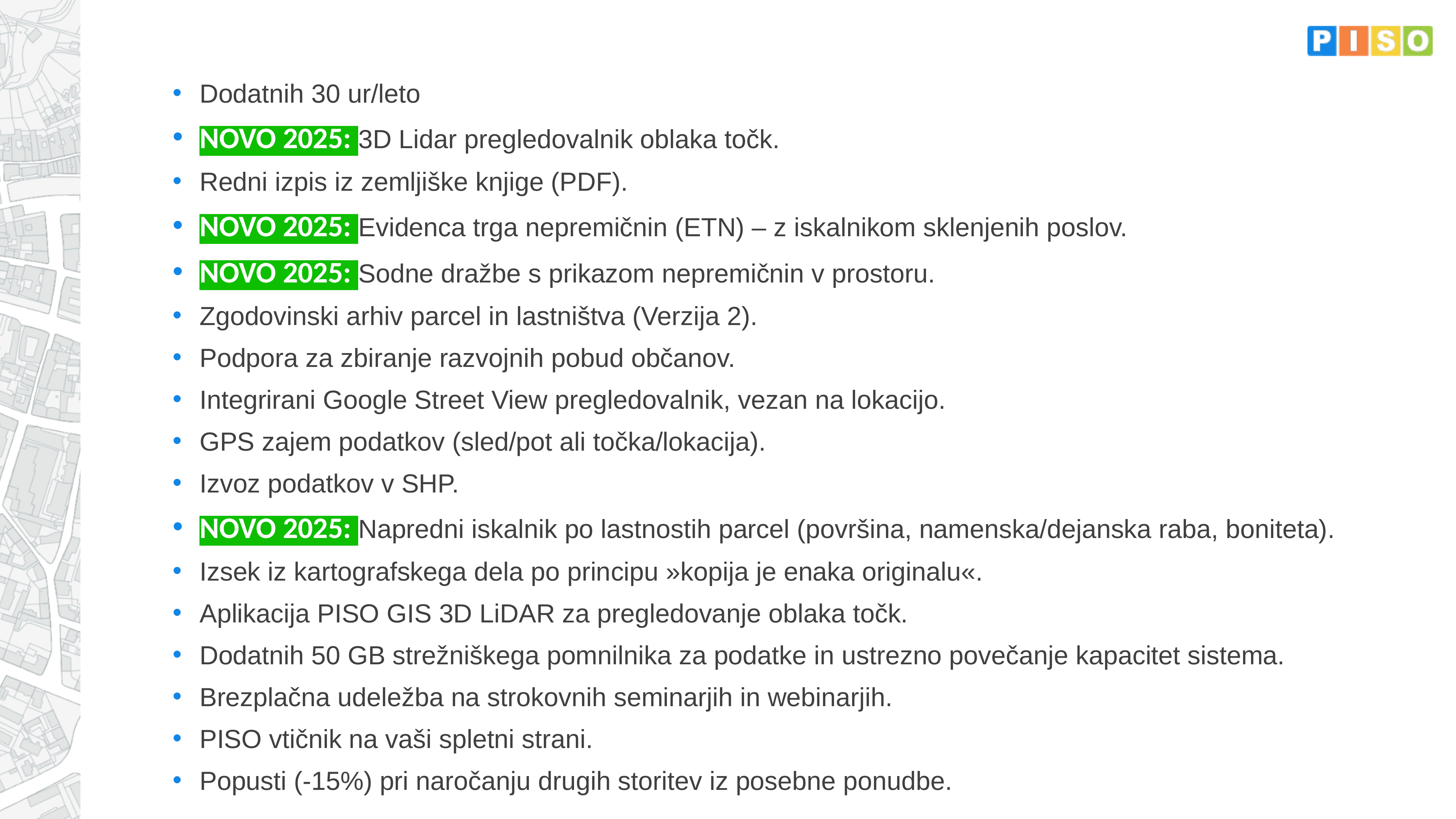

Dodatnih 30 ur/leto
NOVO 2025: 3D Lidar pregledovalnik oblaka točk.
Redni izpis iz zemljiške knjige (PDF).
NOVO 2025: Evidenca trga nepremičnin (ETN) – z iskalnikom sklenjenih poslov.
NOVO 2025: Sodne dražbe s prikazom nepremičnin v prostoru.
Zgodovinski arhiv parcel in lastništva (Verzija 2).
Podpora za zbiranje razvojnih pobud občanov.
Integrirani Google Street View pregledovalnik, vezan na lokacijo.
GPS zajem podatkov (sled/pot ali točka/lokacija).
Izvoz podatkov v SHP.
NOVO 2025: Napredni iskalnik po lastnostih parcel (površina, namenska/dejanska raba, boniteta).
Izsek iz kartografskega dela po principu »kopija je enaka originalu«.
Aplikacija PISO GIS 3D LiDAR za pregledovanje oblaka točk.
Dodatnih 50 GB strežniškega pomnilnika za podatke in ustrezno povečanje kapacitet sistema.
Brezplačna udeležba na strokovnih seminarjih in webinarjih.
PISO vtičnik na vaši spletni strani.
Popusti (-15%) pri naročanju drugih storitev iz posebne ponudbe.